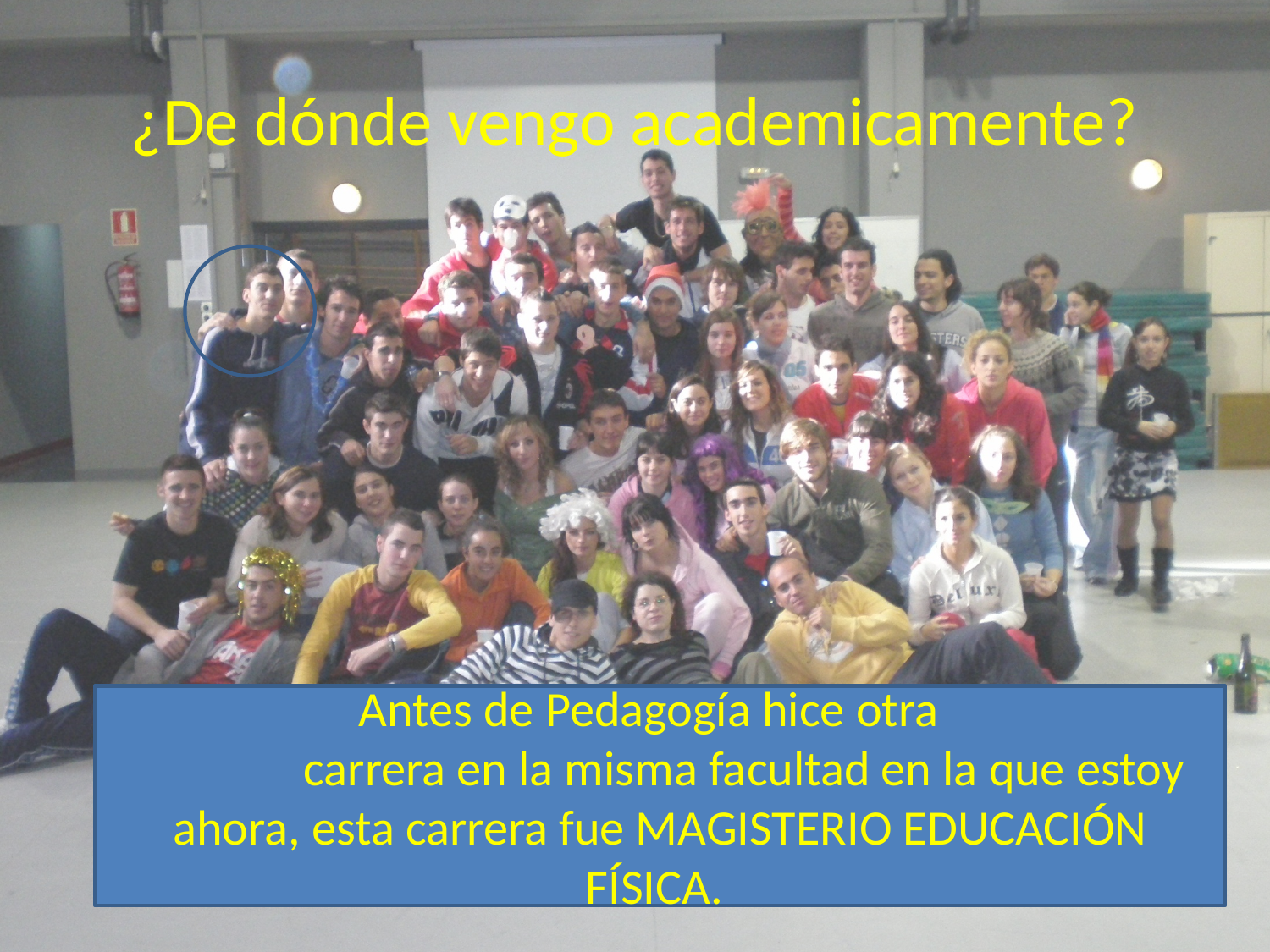

# ¿De dónde vengo academicamente?

Antes de Pedagogía hice otra
               carrera en la misma facultad en la que estoy ahora, esta carrera fue MAGISTERIO EDUCACIÓN FÍSICA.